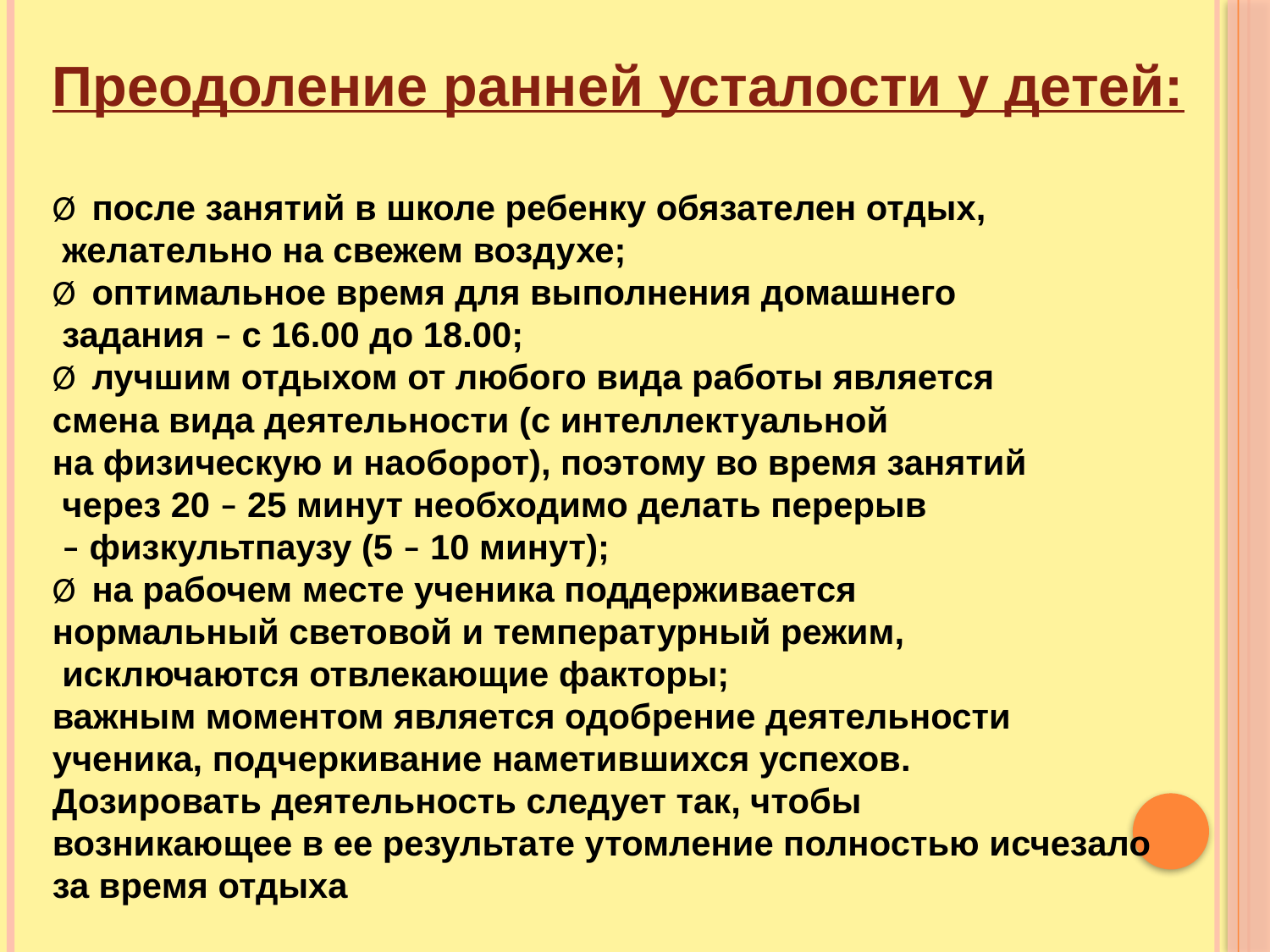

#
Преодоление ранней усталости у детей:

Ø  после занятий в школе ребенку обязателен отдых,
 желательно на свежем воздухе;
Ø  оптимальное время для выполнения домашнего
 задания – с 16.00 до 18.00;
Ø  лучшим отдыхом от любого вида работы является
смена вида деятельности (с интеллектуальной
на физическую и наоборот), поэтому во время занятий
 через 20 – 25 минут необходимо делать перерыв
 – физкультпаузу (5 – 10 минут);
Ø  на рабочем месте ученика поддерживается
нормальный световой и температурный режим,
 исключаются отвлекающие факторы;
важным моментом является одобрение деятельности
ученика, подчеркивание наметившихся успехов.
Дозировать деятельность следует так, чтобы
возникающее в ее результате утомление полностью исчезало
за время отдыха